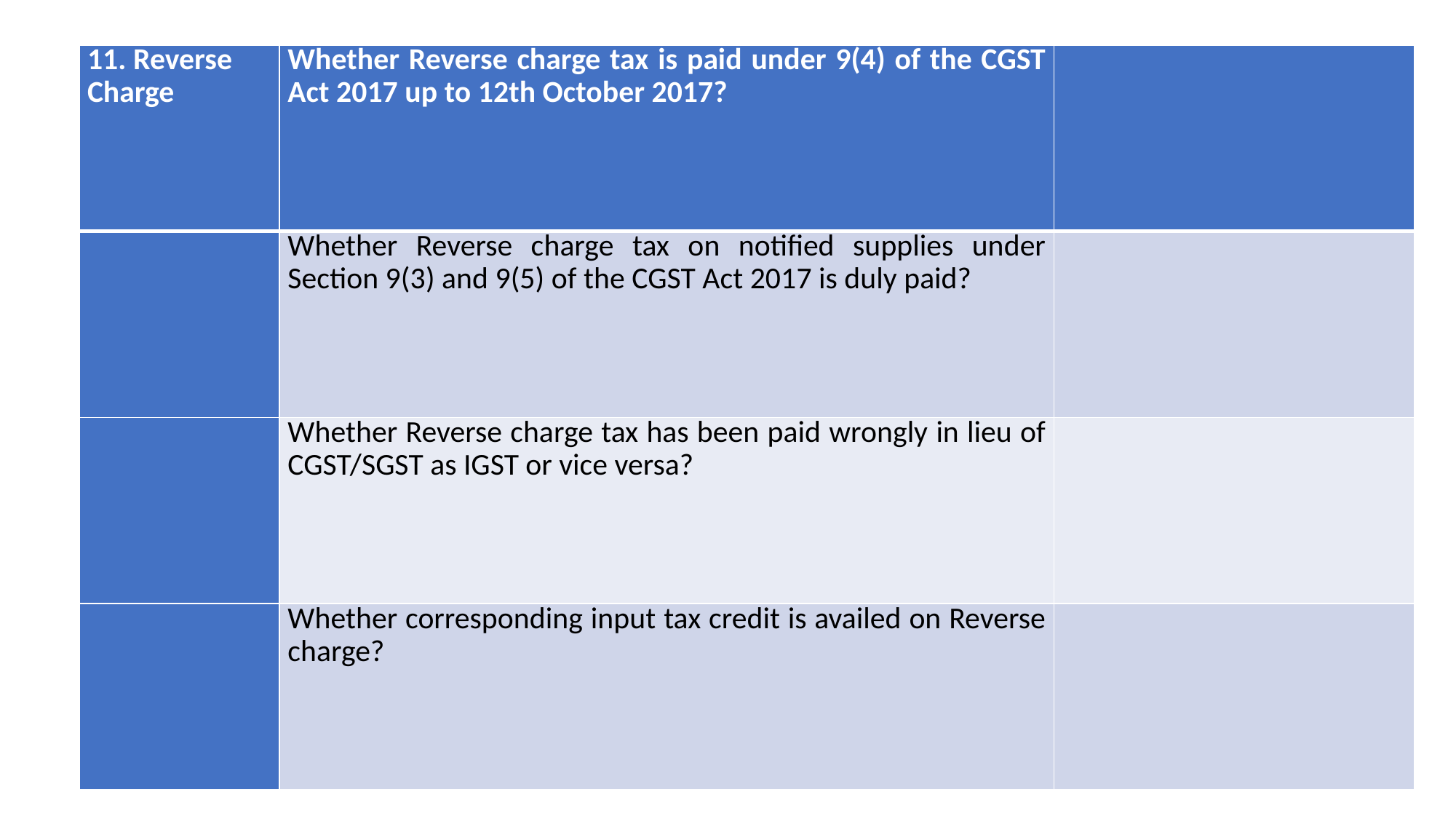

| 11. Reverse Charge | Whether Reverse charge tax is paid under 9(4) of the CGST Act 2017 up to 12th October 2017? |  |
| --- | --- | --- |
|  | Whether Reverse charge tax on notified supplies under Section 9(3) and 9(5) of the CGST Act 2017 is duly paid? |  |
|  | Whether Reverse charge tax has been paid wrongly in lieu of CGST/SGST as IGST or vice versa? |  |
|  | Whether corresponding input tax credit is availed on Reverse charge? |  |